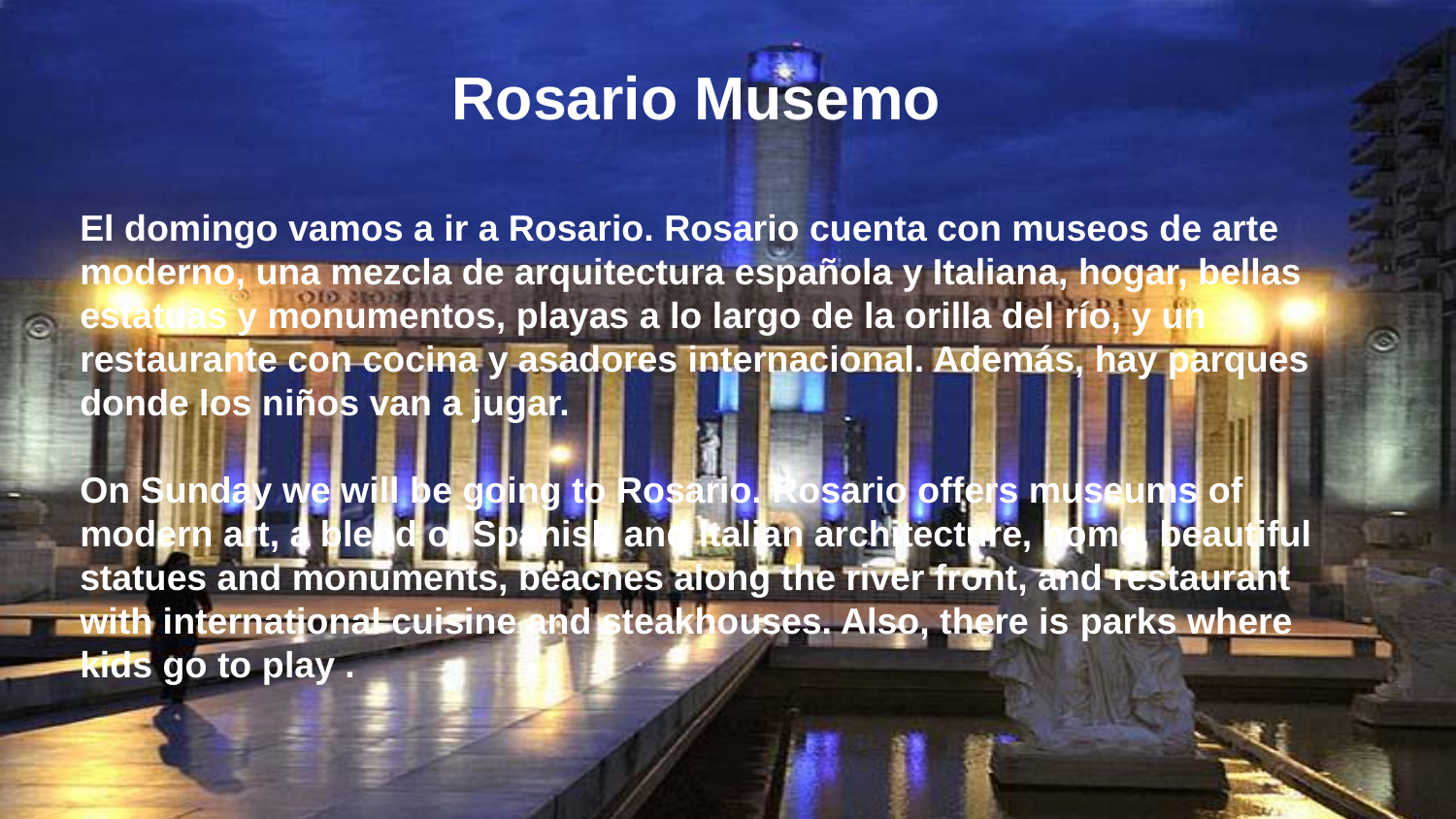

Rosario Musemo

El domingo vamos a ir a Rosario. Rosario cuenta con museos de arte moderno, una mezcla de arquitectura española y Italiana, hogar, bellas estatuas y monumentos, playas a lo largo de la orilla del río, y un restaurante con cocina y asadores internacional. Además, hay parques donde los niños van a jugar.

On Sunday we will be going to Rosario. Rosario offers museums of modern art, a blend of Spanish and Italian architecture, home, beautiful statues and monuments, beaches along the river front, and restaurant with international cuisine and steakhouses. Also, there is parks where kids go to play .

#